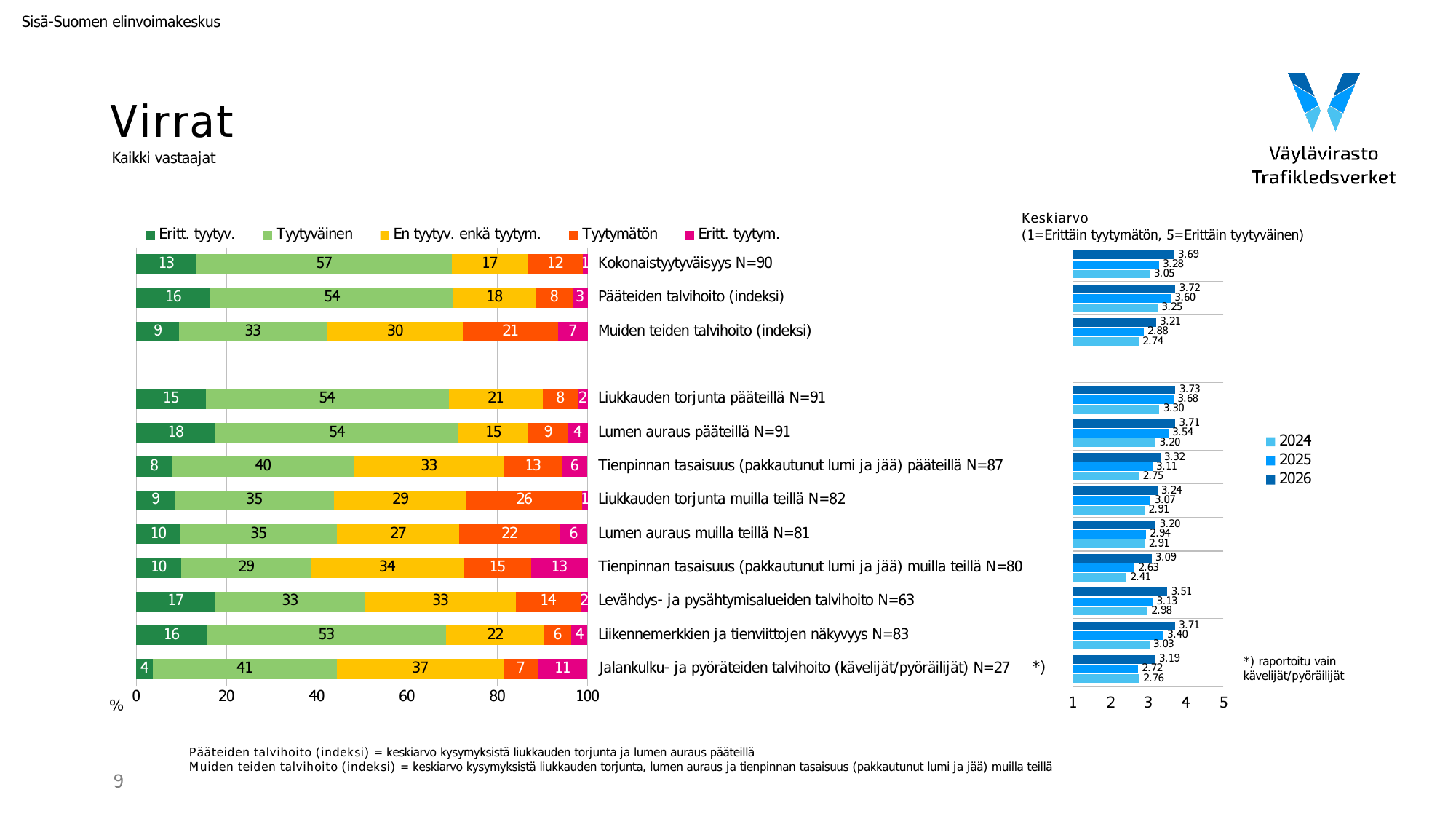

Sisä-Suomen elinvoimakeskus
# Virrat
Kaikki vastaajat
Keskiarvo
(1=Erittäin tyytymätön, 5=Erittäin tyytyväinen)

### Chart

| Category | Eritt. tyytyv. | Tyytyväinen | En tyytyv. enkä tyytym. | Tyytymätön | Eritt. tyytym. |
|---|---|---|---|---|---|
| Kokonaistyytyväisyys N=90 | 13.333333333333334 | 56.666666666666664 | 16.666666666666664 | 12.222222222222221 | 1.1111111111111112 |
| Pääteiden talvihoito (indeksi) | 16.483516483516482 | 53.84615384615385 | 18.13186813186813 | 8.241758241758241 | 3.2967032967032974 |
| Muiden teiden talvihoito (indeksi) | 9.465020576131687 | 32.92181069958848 | 30.041152263374485 | 20.987654320987655 | 6.584362139917696 |
|  | None | None | None | None | None |
| Liukkauden torjunta pääteillä N=91 | 15.384615384615385 | 53.84615384615385 | 20.87912087912088 | 7.6923076923076925 | 2.197802197802198 |
| Lumen auraus pääteillä N=91 | 17.582417582417584 | 53.84615384615385 | 15.384615384615385 | 8.791208791208792 | 4.395604395604396 |
| Tienpinnan tasaisuus (pakkautunut lumi ja jää) pääteillä N=87 | 8.045977011494253 | 40.229885057471265 | 33.33333333333333 | 12.643678160919542 | 5.747126436781609 |
| Liukkauden torjunta muilla teillä N=82 | 8.536585365853659 | 35.36585365853659 | 29.268292682926827 | 25.609756097560975 | 1.2195121951219512 |
| Lumen auraus muilla teillä N=81 | 9.876543209876543 | 34.5679012345679 | 27.160493827160494 | 22.22222222222222 | 6.172839506172839 |
| Tienpinnan tasaisuus (pakkautunut lumi ja jää) muilla teillä N=80 | 10.0 | 28.749999999999996 | 33.75 | 15.0 | 12.5 |
| Levähdys- ja pysähtymisalueiden talvihoito N=63 | 17.46031746031746 | 33.33333333333333 | 33.33333333333333 | 14.285714285714285 | 1.5873015873015872 |
| Liikennemerkkien ja tienviittojen näkyvyys N=83 | 15.66265060240964 | 53.01204819277109 | 21.686746987951807 | 6.024096385542169 | 3.614457831325301 |
| Jalankulku- ja pyöräteiden talvihoito (kävelijät/pyöräilijät) N=27 | 3.7037037037037033 | 40.74074074074074 | 37.03703703703704 | 7.4074074074074066 | 11.11111111111111 |

### Chart

| Category | 2026 | 2025 | 2024 |
|---|---|---|---|
*) raportoitu vain
kävelijät/pyöräilijät
*)
%
Pääteiden talvihoito (indeksi) = keskiarvo kysymyksistä liukkauden torjunta ja lumen auraus pääteillä
Muiden teiden talvihoito (indeksi) = keskiarvo kysymyksistä liukkauden torjunta, lumen auraus ja tienpinnan tasaisuus (pakkautunut lumi ja jää) muilla teillä

9